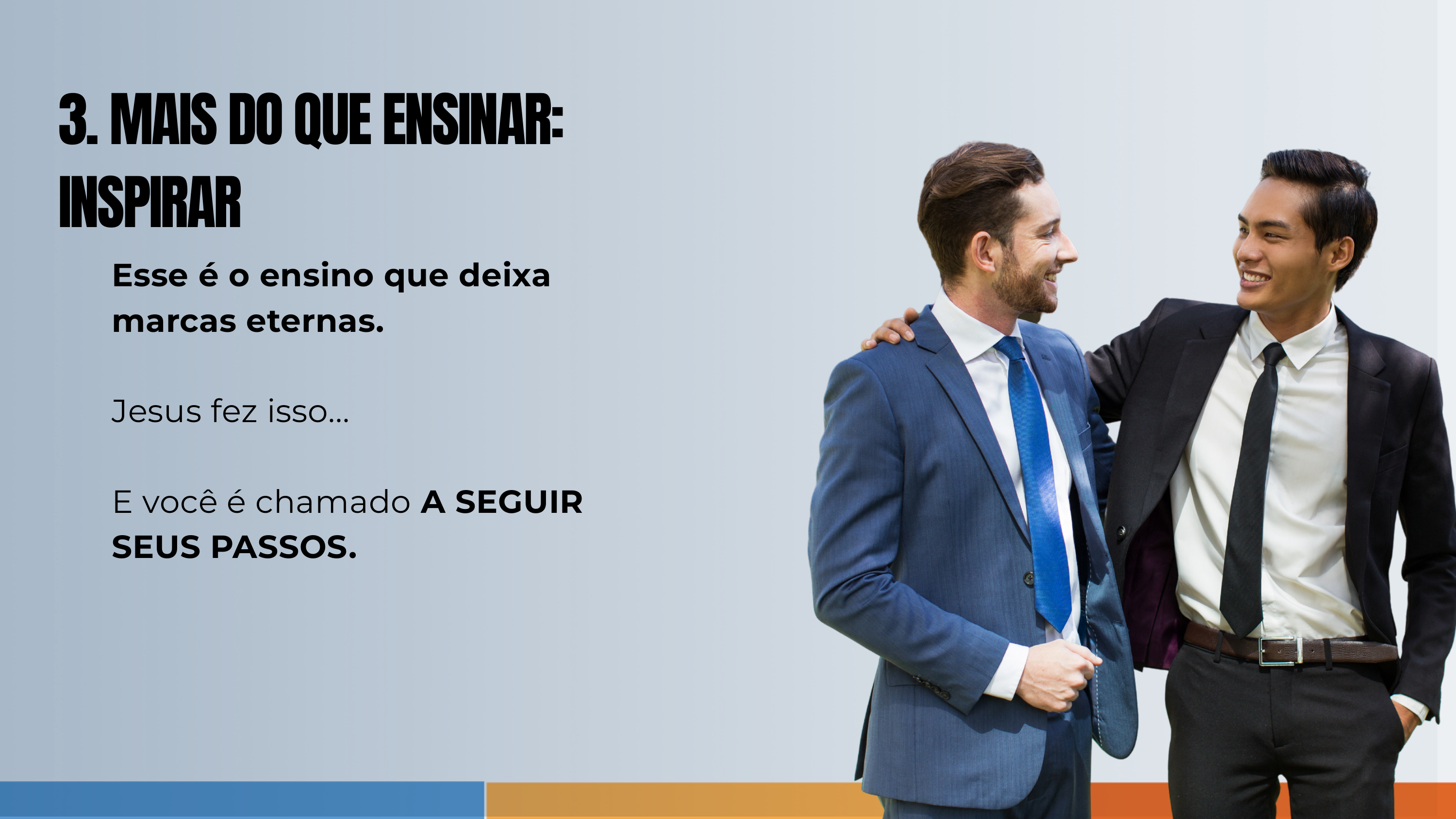

3. MAIS DO QUE ENSINAR: INSPIRAR

Esse é o ensino que deixa marcas eternas.

Jesus fez isso...

E você é chamado A SEGUIR SEUS PASSOS.